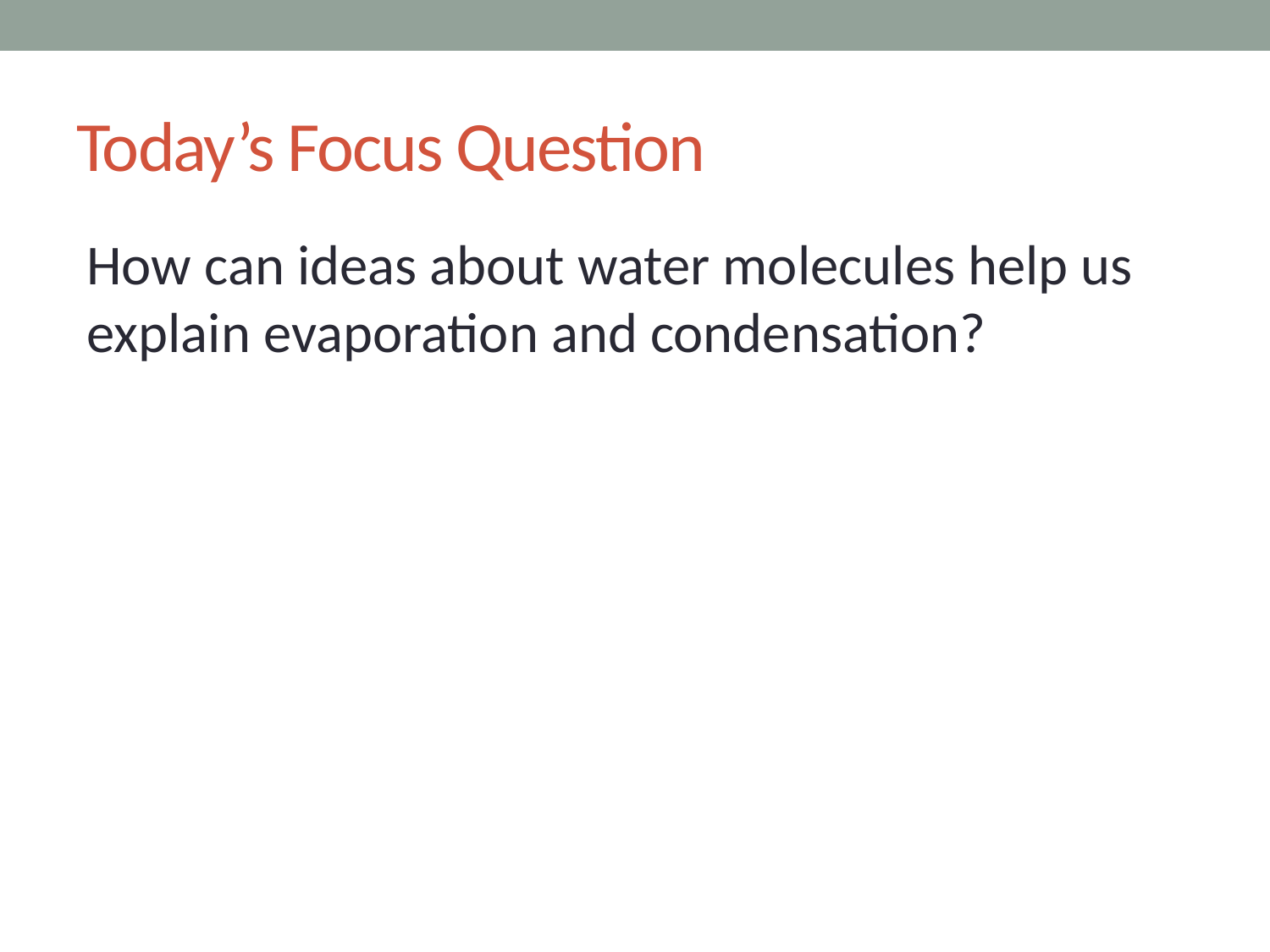

# Today’s Focus Question
How can ideas about water molecules help us explain evaporation and condensation?